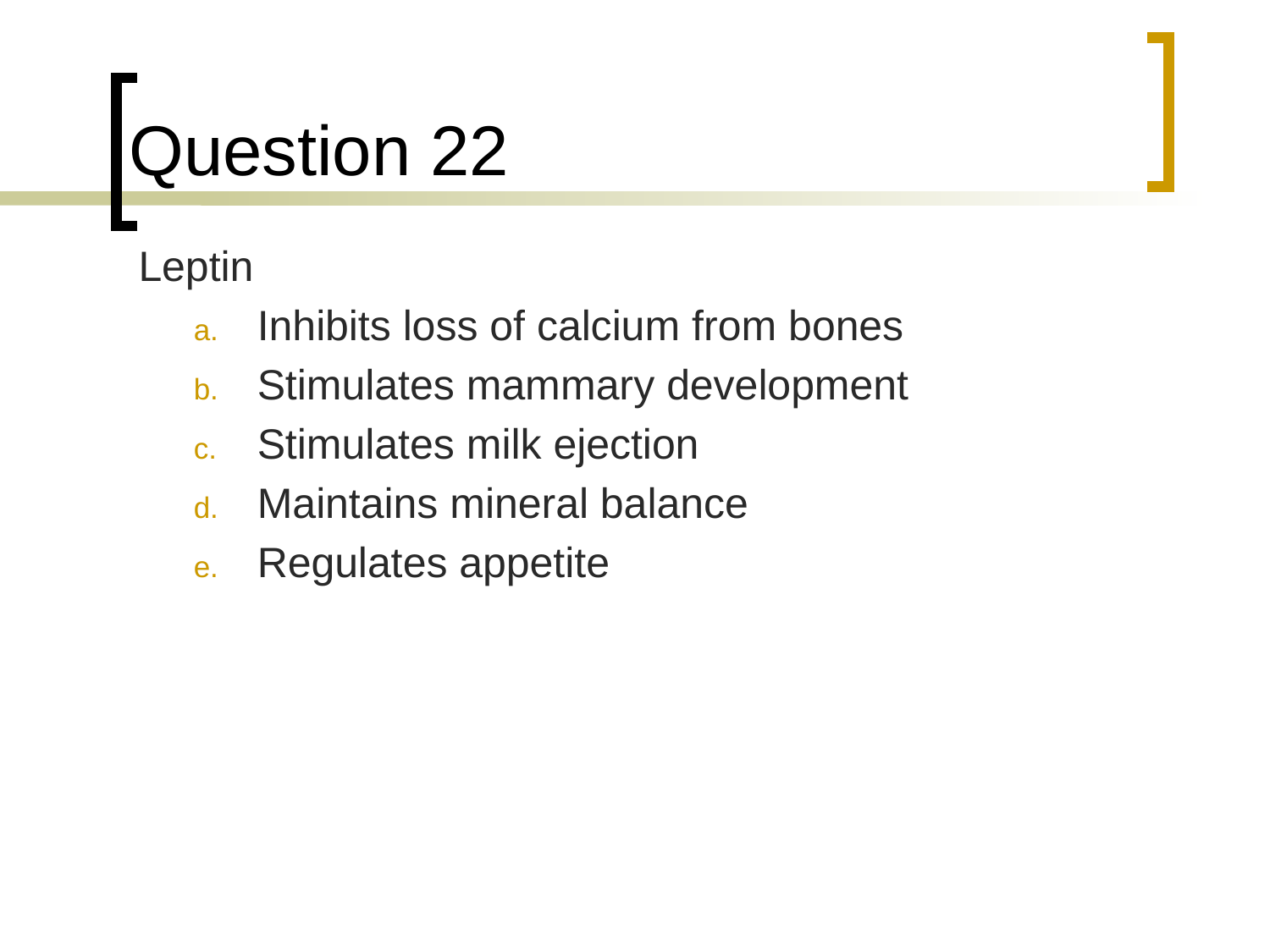

# Question 22
	Leptin
Inhibits loss of calcium from bones
Stimulates mammary development
Stimulates milk ejection
Maintains mineral balance
Regulates appetite